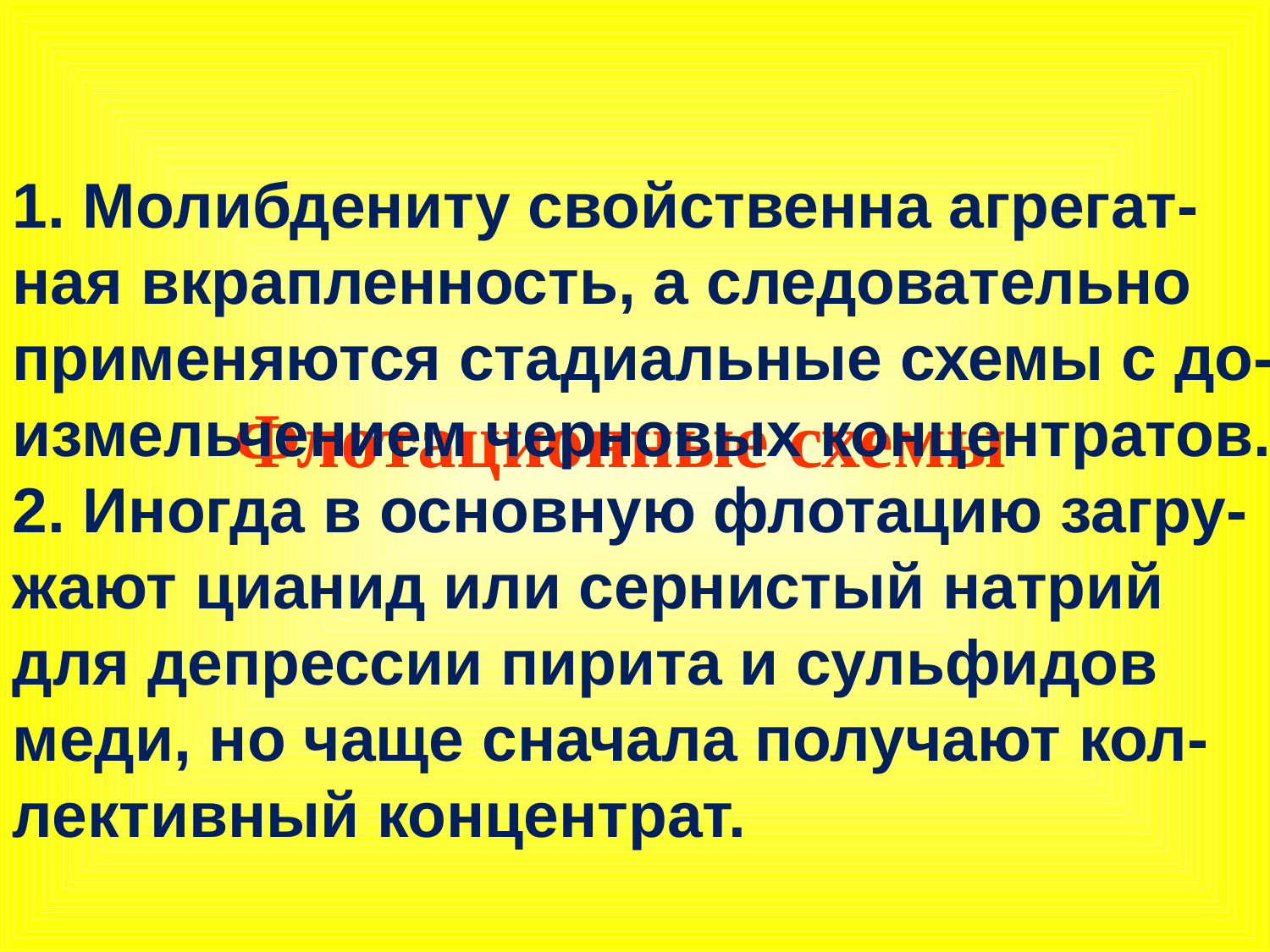

1. Молибдениту свойственна агрегат-ная вкрапленность, а следовательно применяются стадиальные схемы с до-измельчением черновых концентратов.
2. Иногда в основную флотацию загру-жают цианид или сернистый натрий для депрессии пирита и сульфидов меди, но чаще сначала получают кол-лективный концентрат.

Флотационные схемы